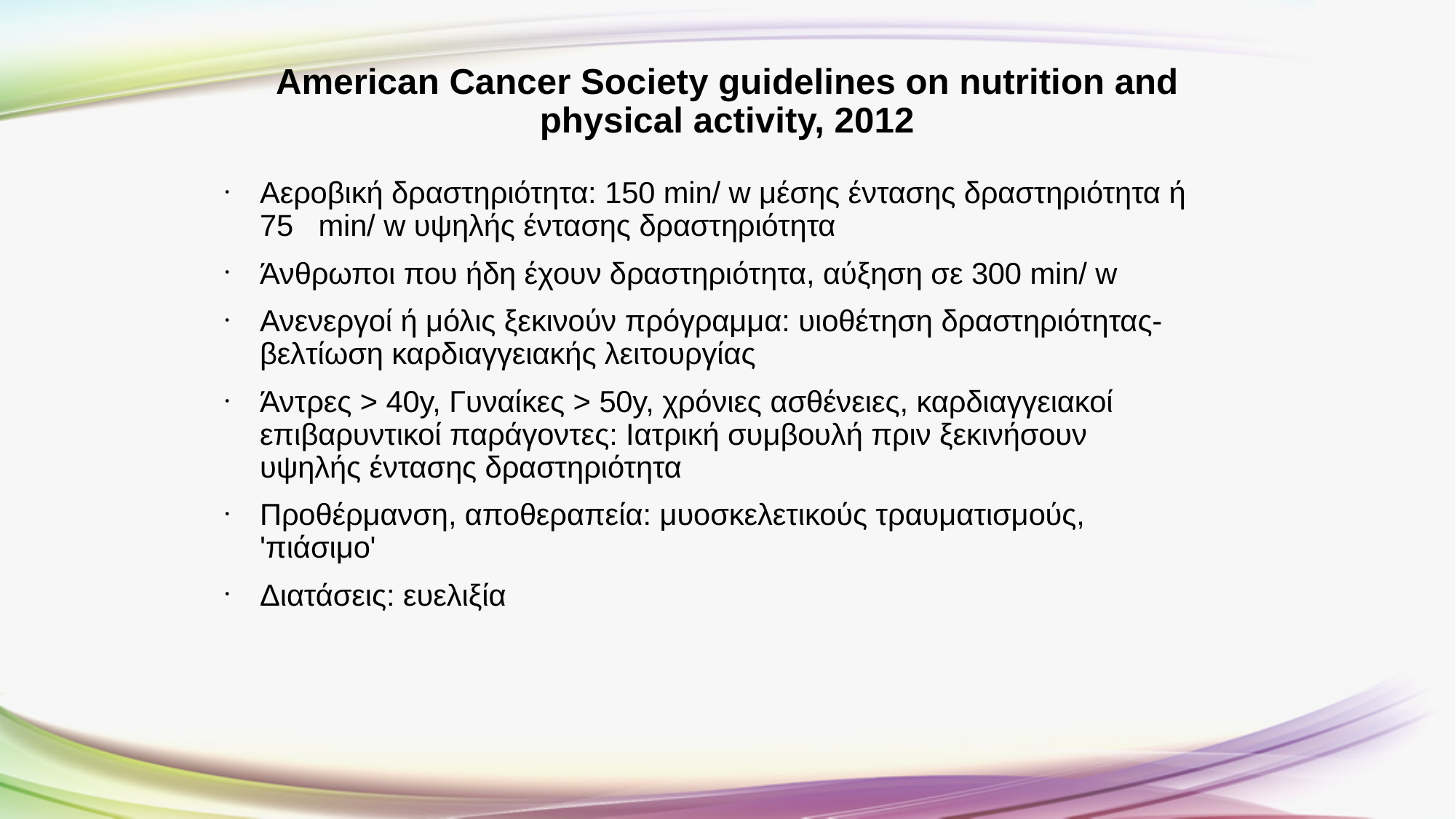

# American Cancer Society guidelines on nutrition and physical activity, 2012
Αεροβική δραστηριότητα: 150 min/ w μέσης έντασης δραστηριότητα ή 75   min/ w υψηλής έντασης δραστηριότητα
Άνθρωποι που ήδη έχουν δραστηριότητα, αύξηση σε 300 min/ w
Ανενεργοί ή μόλις ξεκινούν πρόγραμμα: υιοθέτηση δραστηριότητας- βελτίωση καρδιαγγειακής λειτουργίας
Άντρες > 40y, Γυναίκες > 50y, χρόνιες ασθένειες, καρδιαγγειακοί επιβαρυντικοί παράγοντες: Ιατρική συμβουλή πριν ξεκινήσουν υψηλής έντασης δραστηριότητα
Προθέρμανση, αποθεραπεία: μυοσκελετικούς τραυματισμούς, 'πιάσιμο'
Διατάσεις: ευελιξία